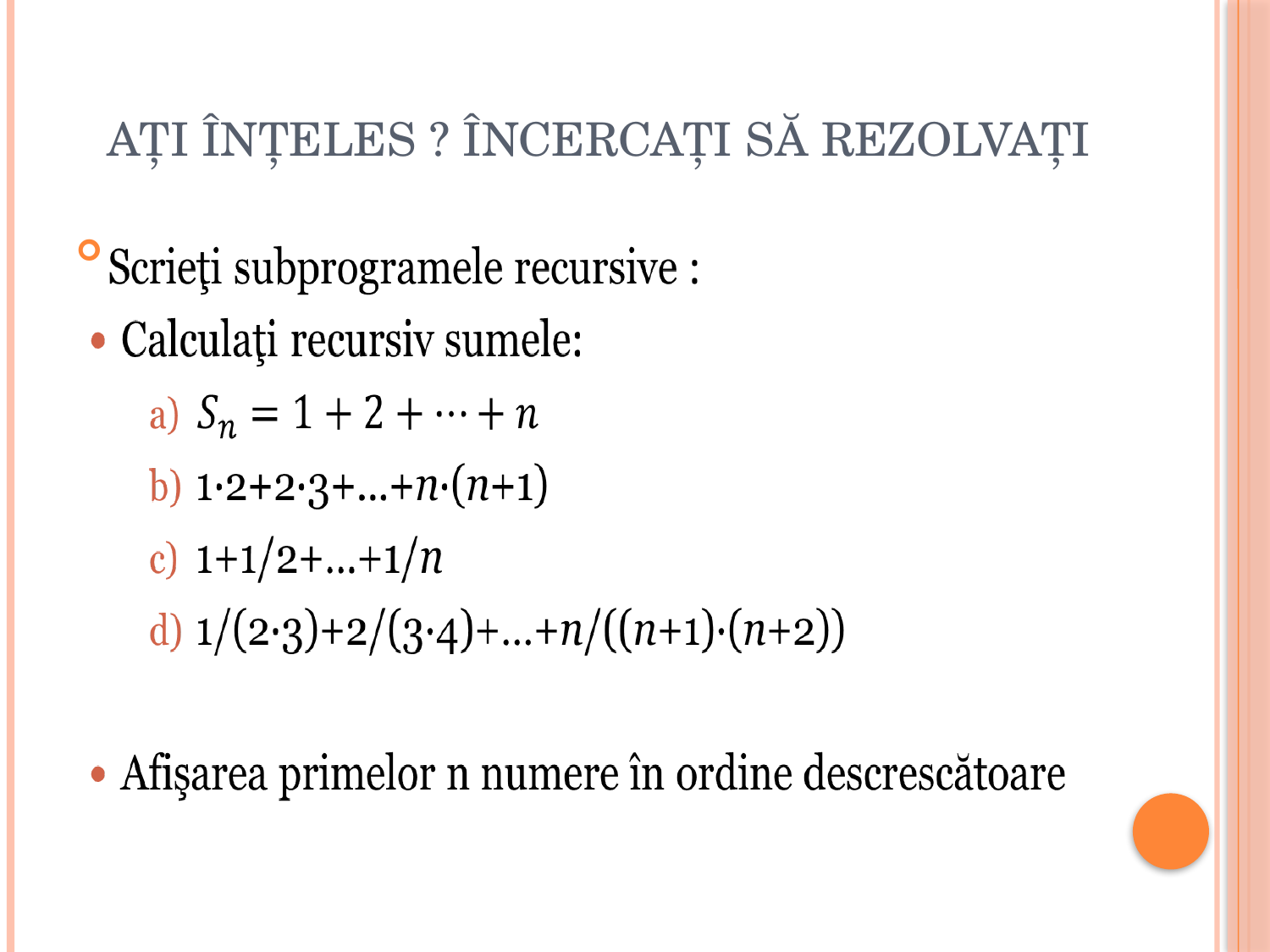

# Aţi înţeles ? Încercaţi să rezolvaţi